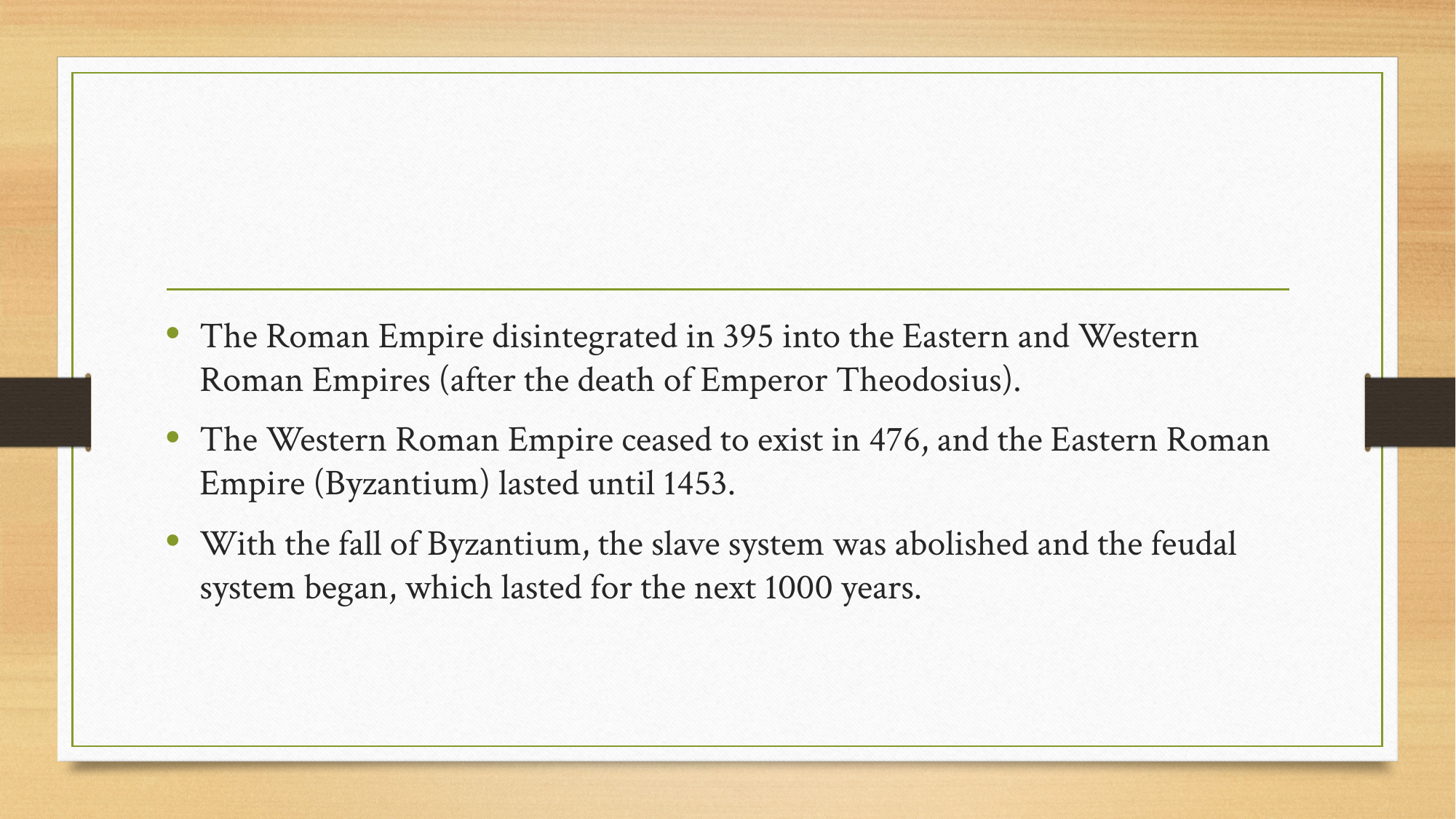

The Roman Empire disintegrated in 395 into the Eastern and Western Roman Empires (after the death of Emperor Theodosius).
The Western Roman Empire ceased to exist in 476, and the Eastern Roman Empire (Byzantium) lasted until 1453.
With the fall of Byzantium, the slave system was abolished and the feudal system began, which lasted for the next 1000 years.